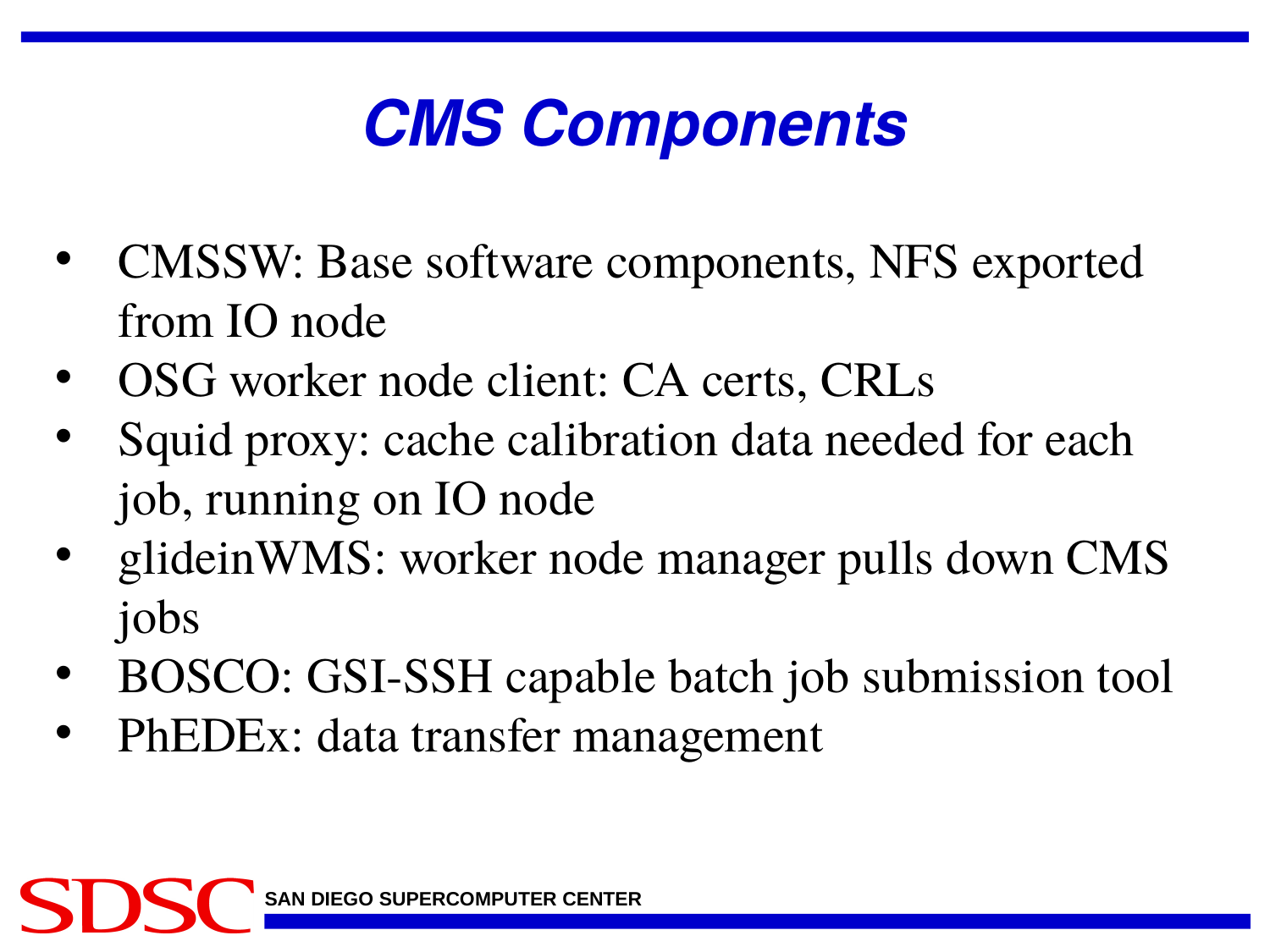

# CMS Components
CMSSW: Base software components, NFS exported from IO node
OSG worker node client: CA certs, CRLs
Squid proxy: cache calibration data needed for each job, running on IO node
glideinWMS: worker node manager pulls down CMS jobs
BOSCO: GSI-SSH capable batch job submission tool
PhEDEx: data transfer management